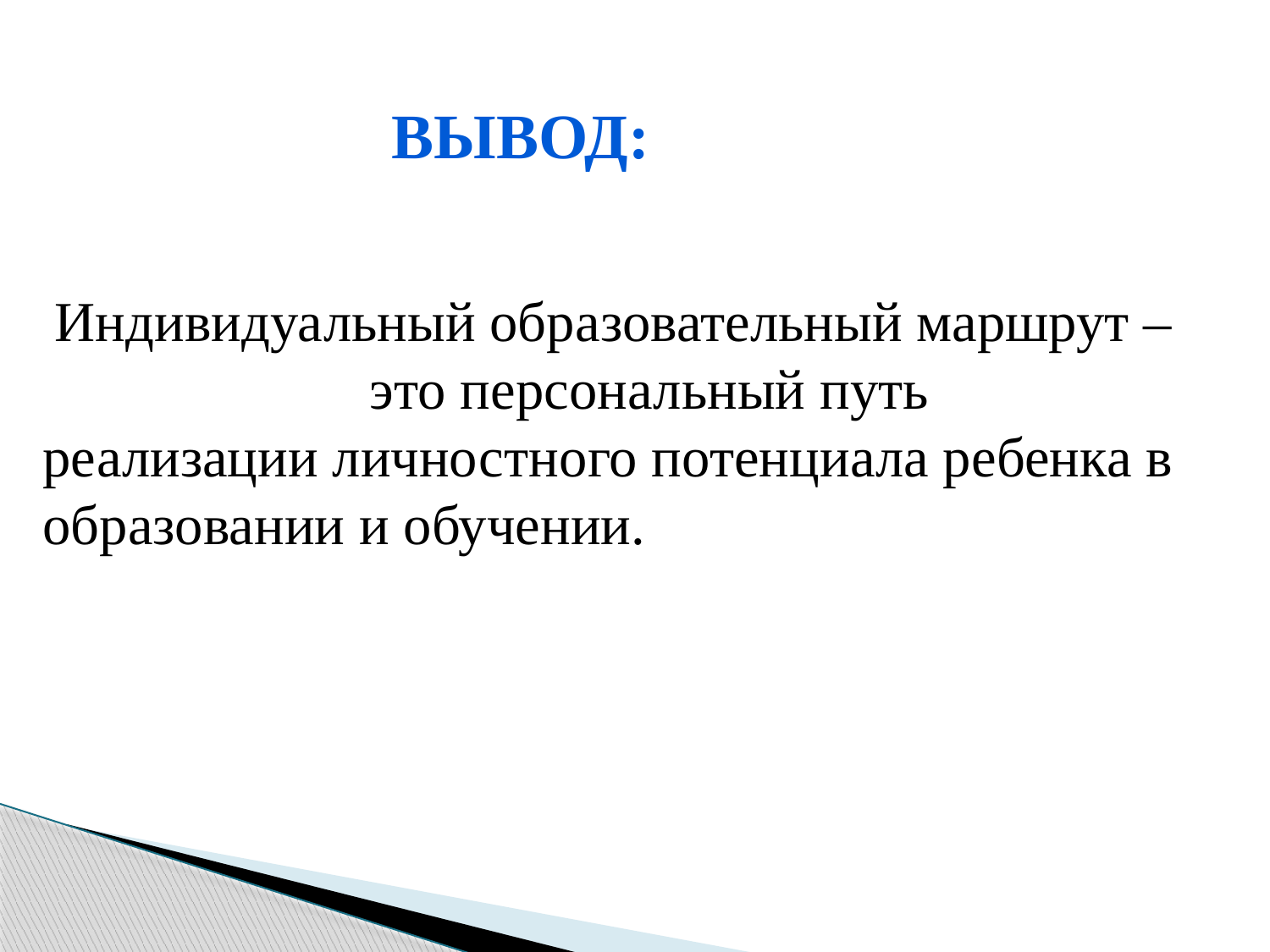

ВЫВОД:

 Индивидуальный образовательный маршрут –
 это персональный путь
реализации личностного потенциала ребенка в образовании и обучении.